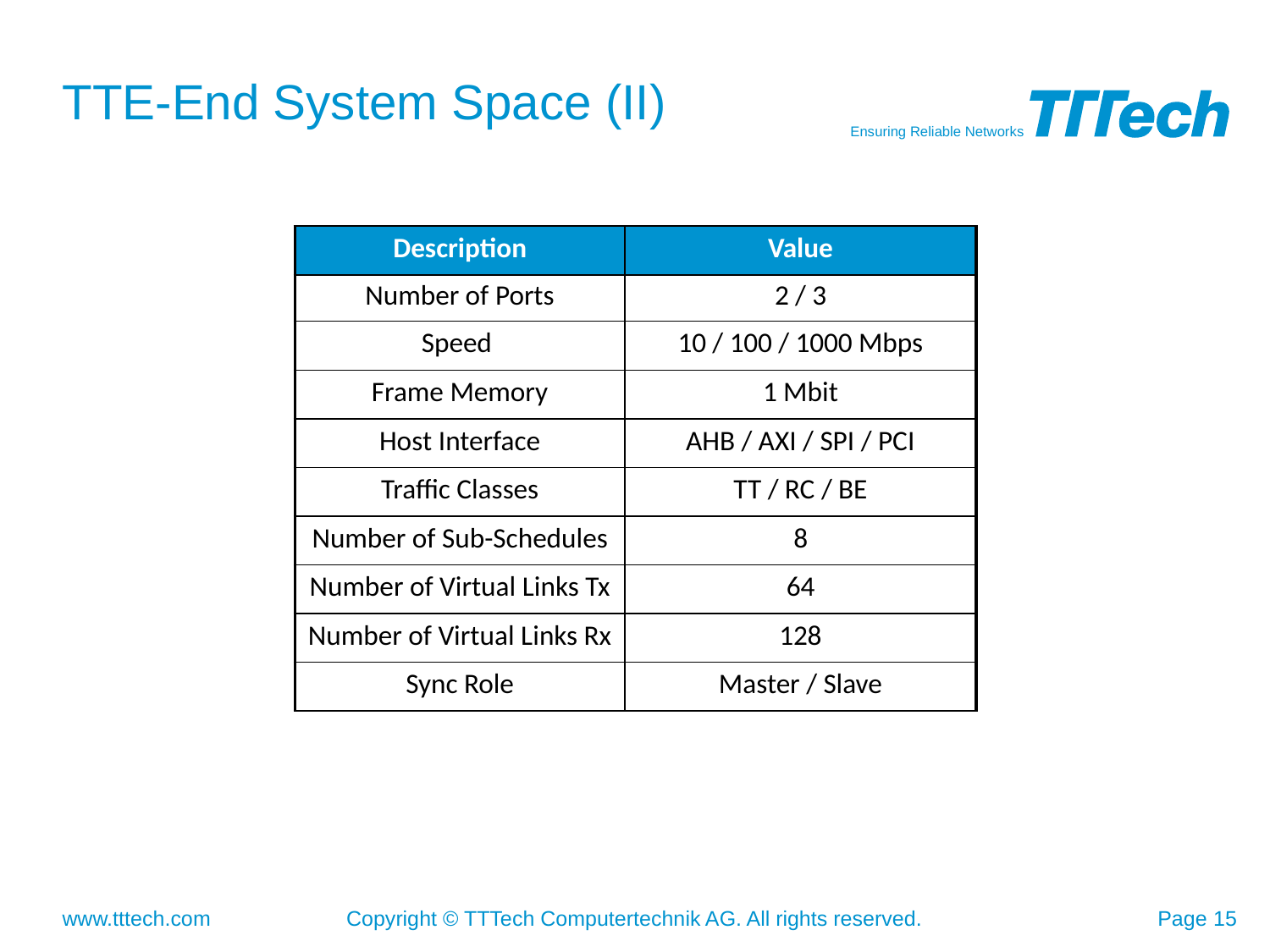

# TTE-End System Space (II)
| Description | Value |
| --- | --- |
| Number of Ports | 2 / 3 |
| Speed | 10 / 100 / 1000 Mbps |
| Frame Memory | 1 Mbit |
| Host Interface | AHB / AXI / SPI / PCI |
| Traffic Classes | TT / RC / BE |
| Number of Sub-Schedules | 8 |
| Number of Virtual Links Tx | 64 |
| Number of Virtual Links Rx | 128 |
| Sync Role | Master / Slave |